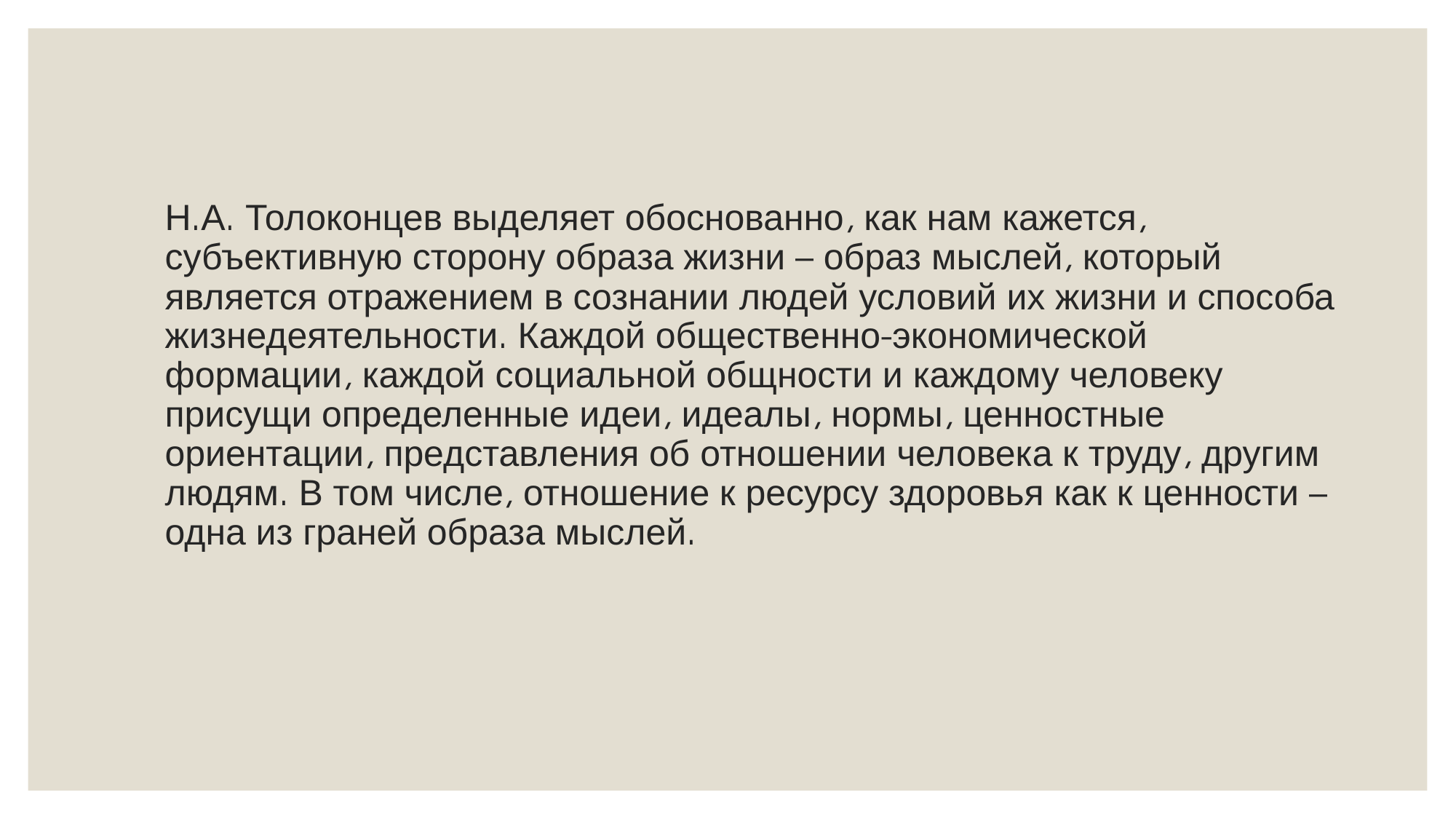

# Н.А. Толоконцев выделяет обоснованно, как нам кажется, субъективную сторону образа жизни – образ мыслей, который является отражением в сознании людей условий их жизни и способа жизнедеятельности. Каждой общественно-экономической формации, каждой социальной общности и каждому человеку присущи определенные идеи, идеалы, нормы, ценностные ориентации, представления об отношении человека к труду, другим людям. В том числе, отношение к ресурсу здоровья как к ценности – одна из граней образа мыслей.